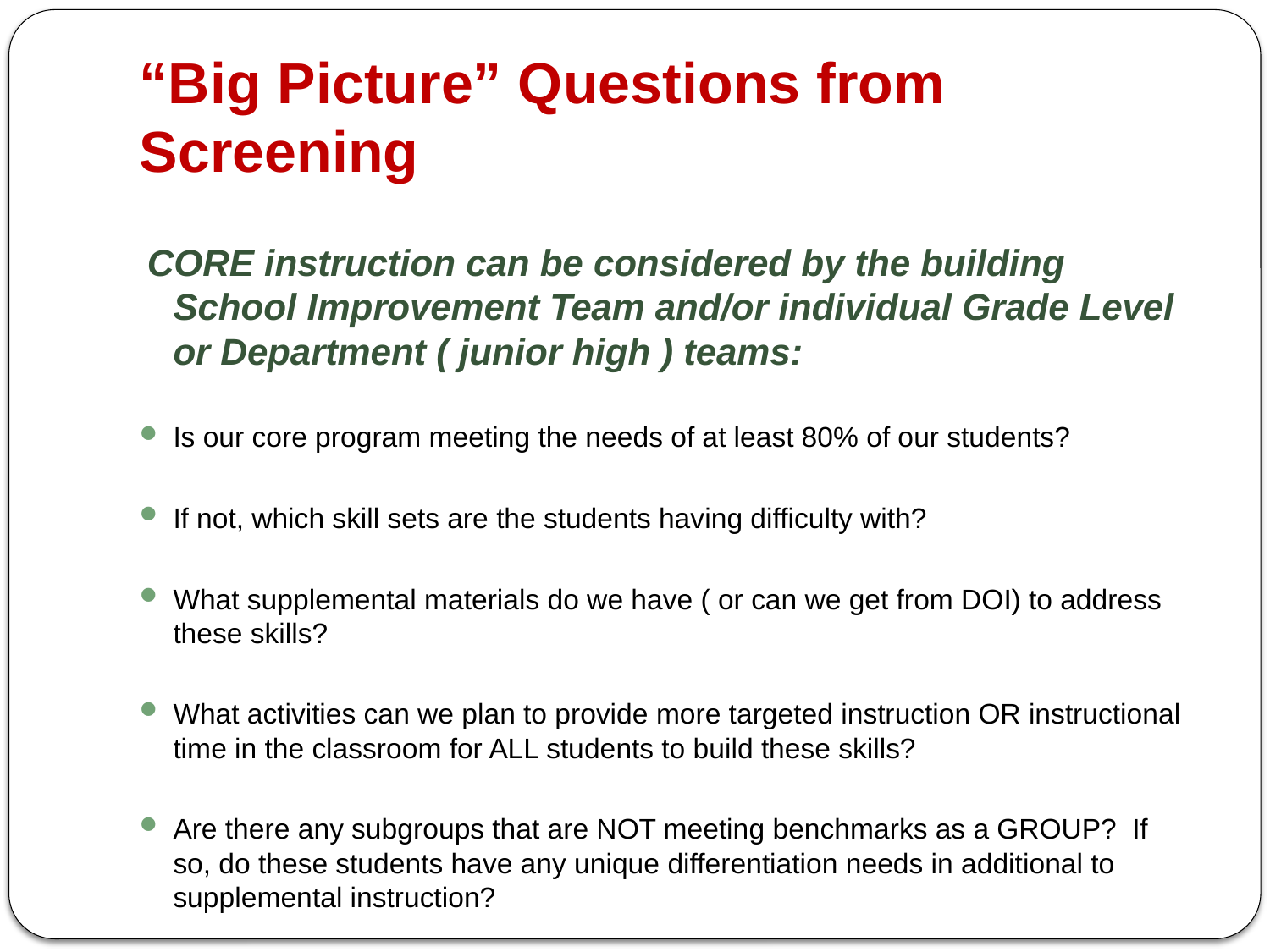

# “Big Picture” Questions from Screening
 CORE instruction can be considered by the building School Improvement Team and/or individual Grade Level or Department ( junior high ) teams:

Is our core program meeting the needs of at least 80% of our students?

If not, which skill sets are the students having difficulty with?

What supplemental materials do we have ( or can we get from DOI) to address these skills?

What activities can we plan to provide more targeted instruction OR instructional time in the classroom for ALL students to build these skills?

Are there any subgroups that are NOT meeting benchmarks as a GROUP?  If so, do these students have any unique differentiation needs in additional to supplemental instruction?